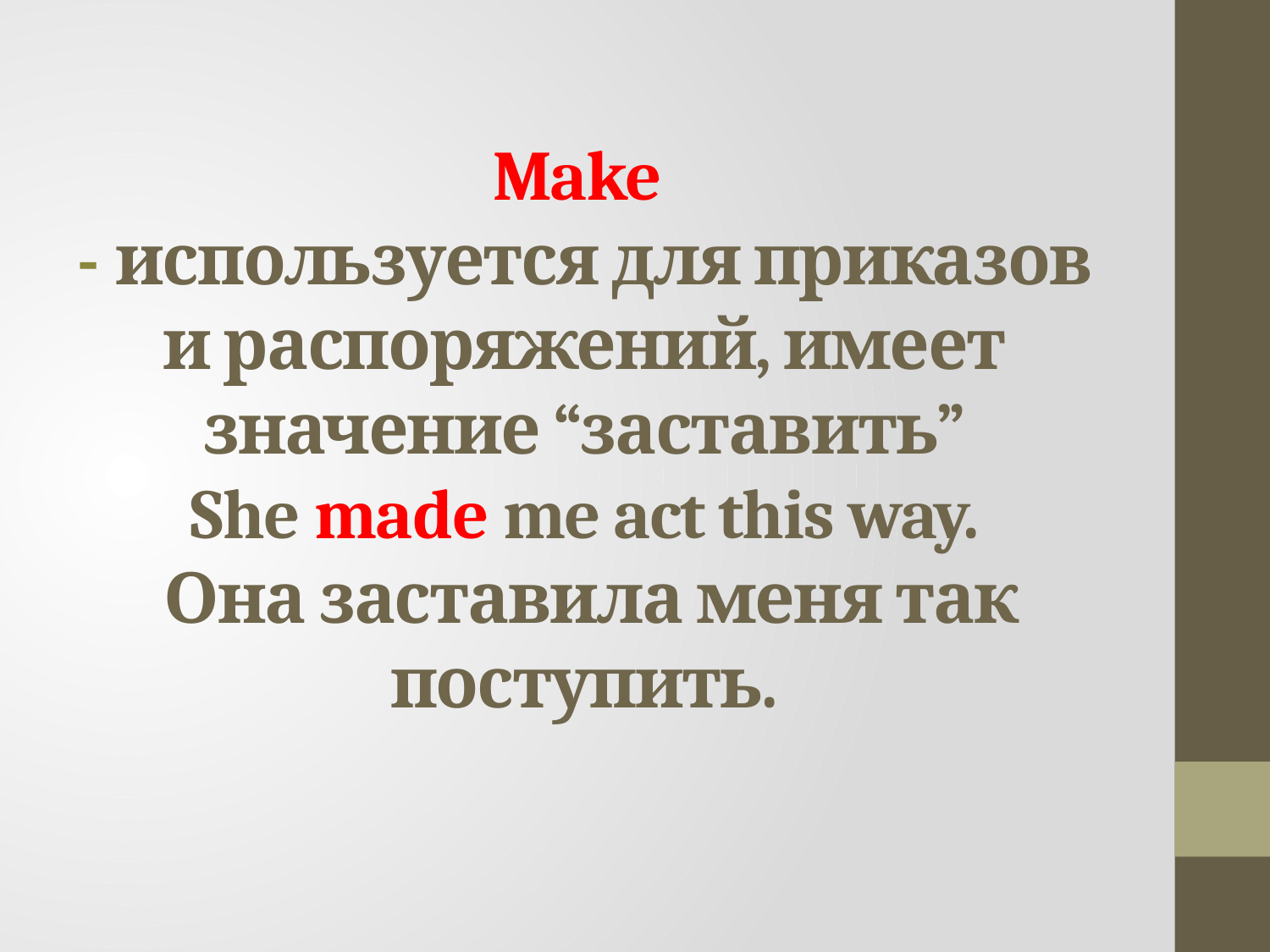

# Make - используется для приказов и распоряжений, имеет значение “заставить” She made me act this way. Она заставила меня так поступить.